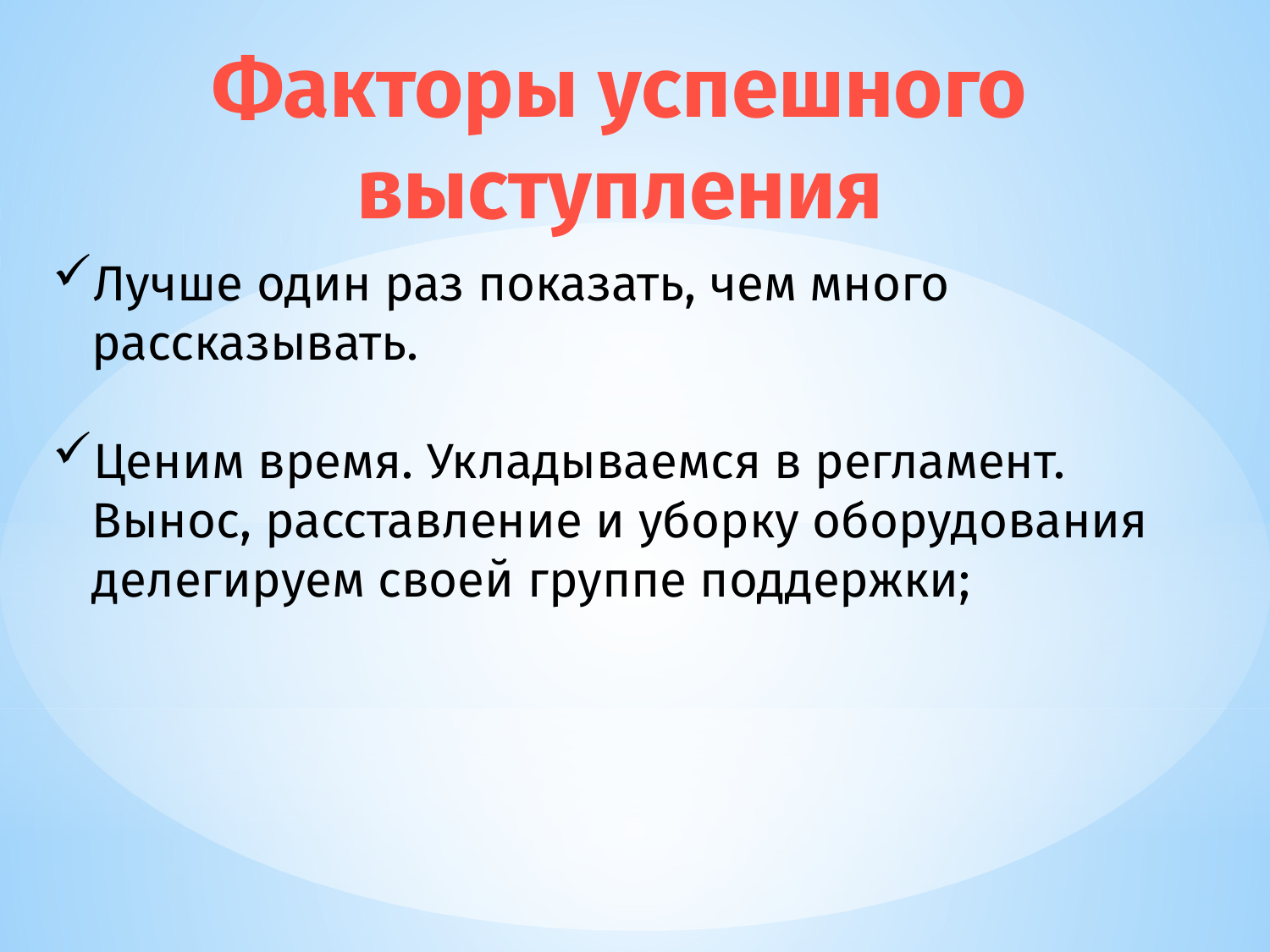

Факторы успешного выступления
Лучше один раз показать, чем много рассказывать.

Ценим время. Укладываемся в регламент. Вынос, расставление и уборку оборудования делегируем своей группе поддержки;